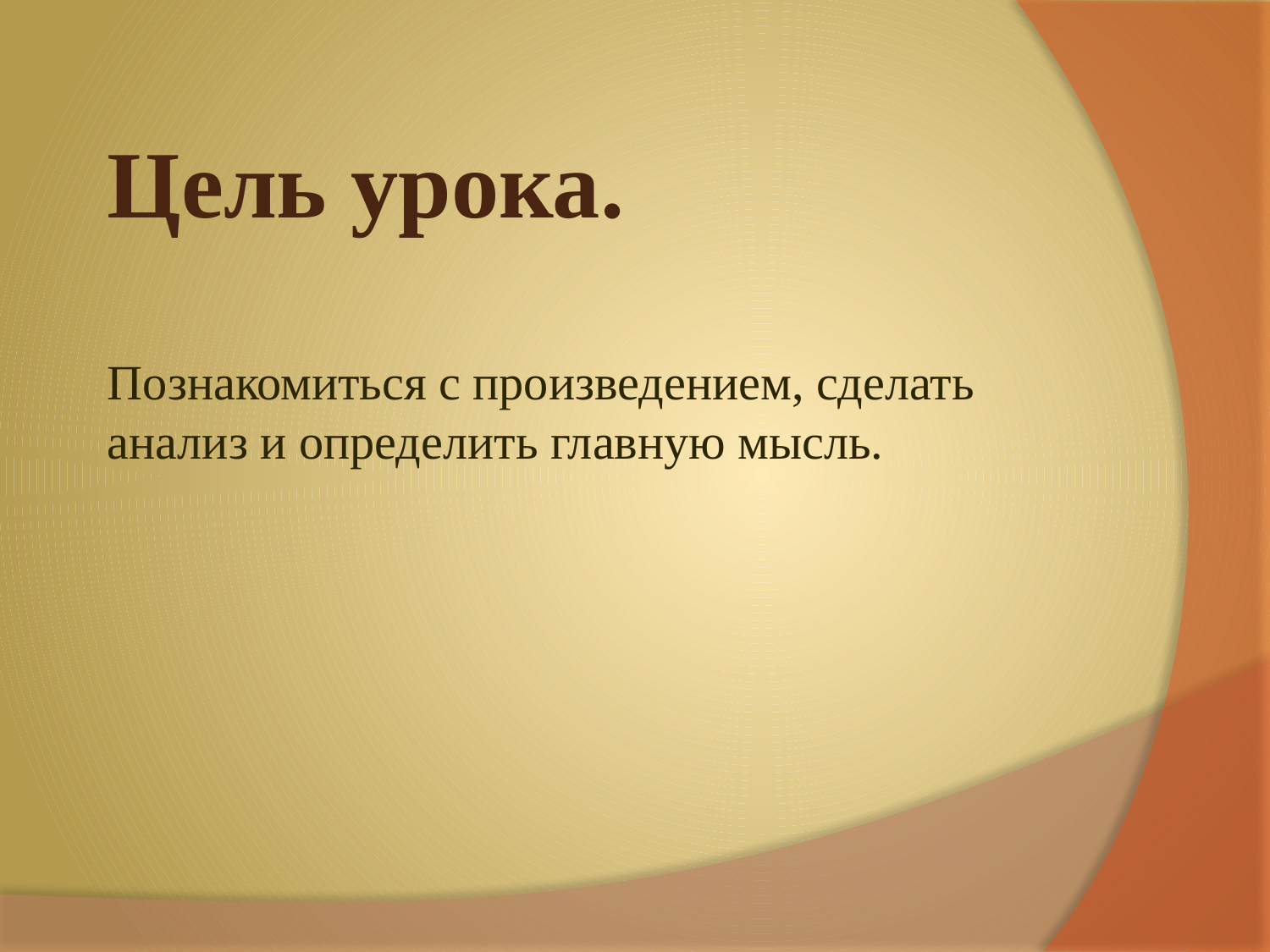

Цель урока.

Познакомиться с произведением, сделать анализ и определить главную мысль.